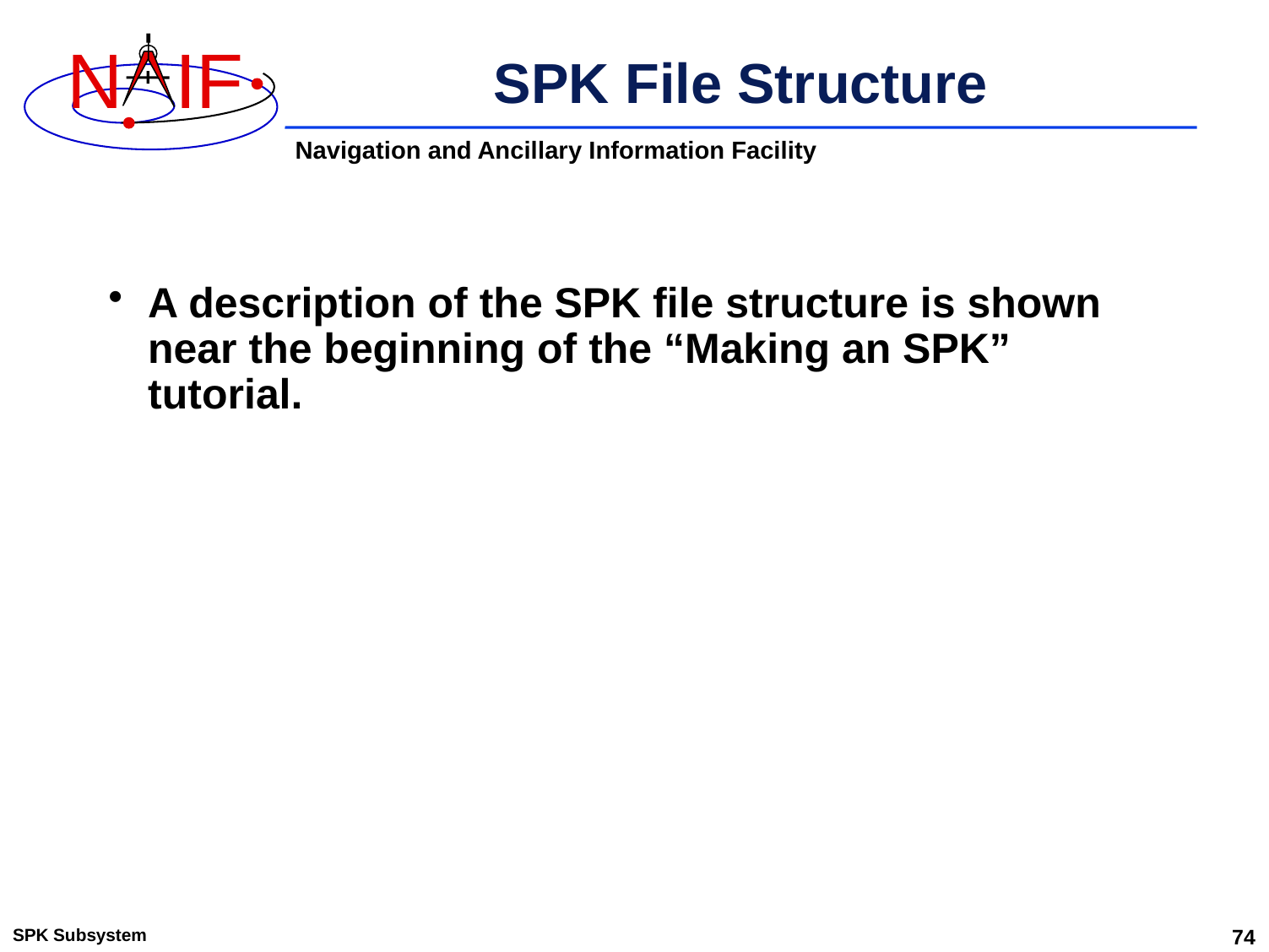

# SPK File Structure
A description of the SPK file structure is shown near the beginning of the “Making an SPK” tutorial.
SPK Subsystem
74